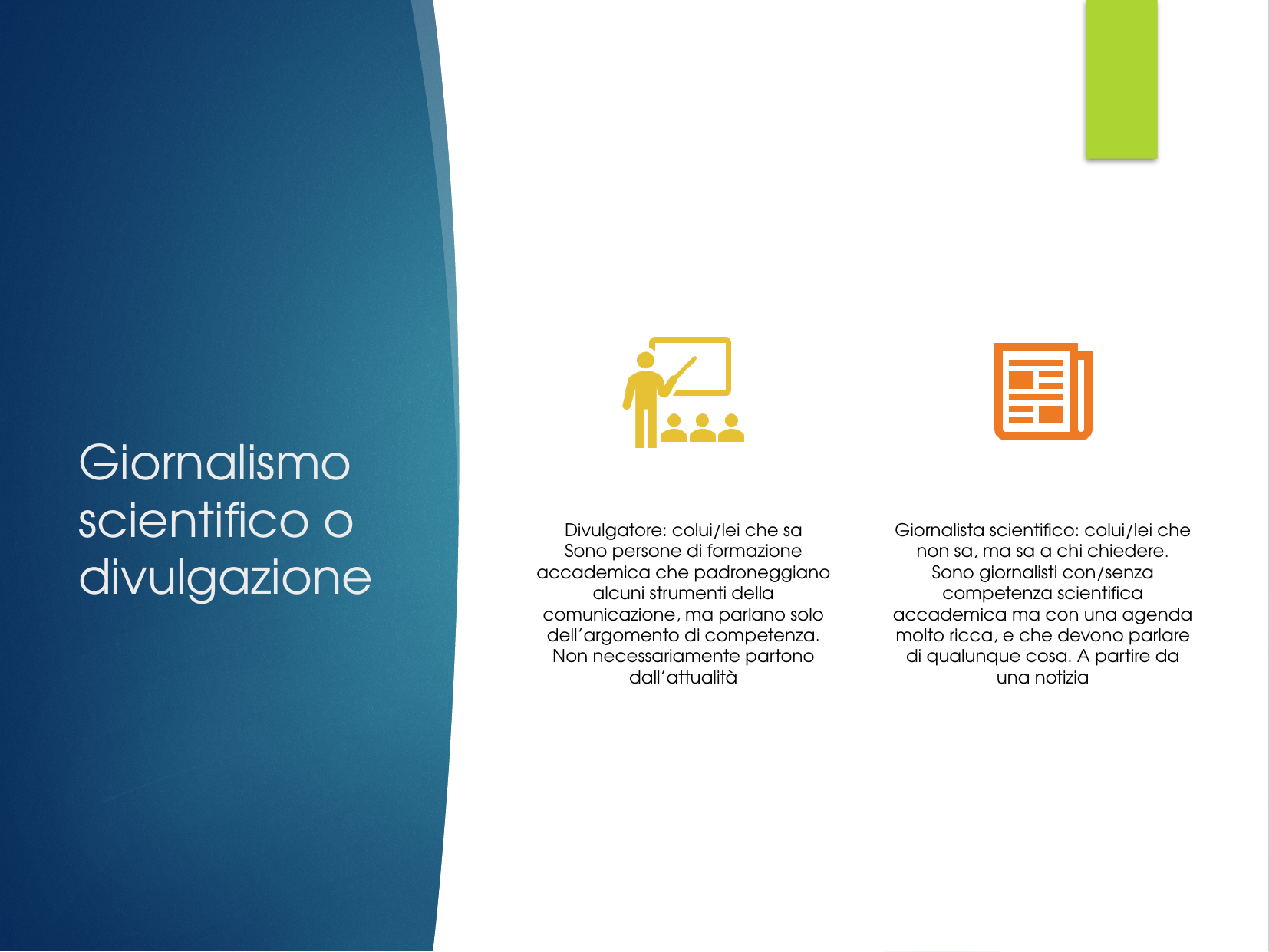

# Giornalismo scientifico o divulgazione
Divulgatore: colui/lei che sa
Sono persone di formazione accademica che padroneggiano alcuni strumenti della comunicazione, ma parlano solo dell’argomento di competenza. Non necessariamente partono dall’attualità
Giornalista scientifico: colui/lei che non sa, ma sa a chi chiedere.
Sono giornalisti con/senza competenza scientifica accademica ma con una agenda molto ricca, e che devono parlare di qualunque cosa. A partire da una notizia